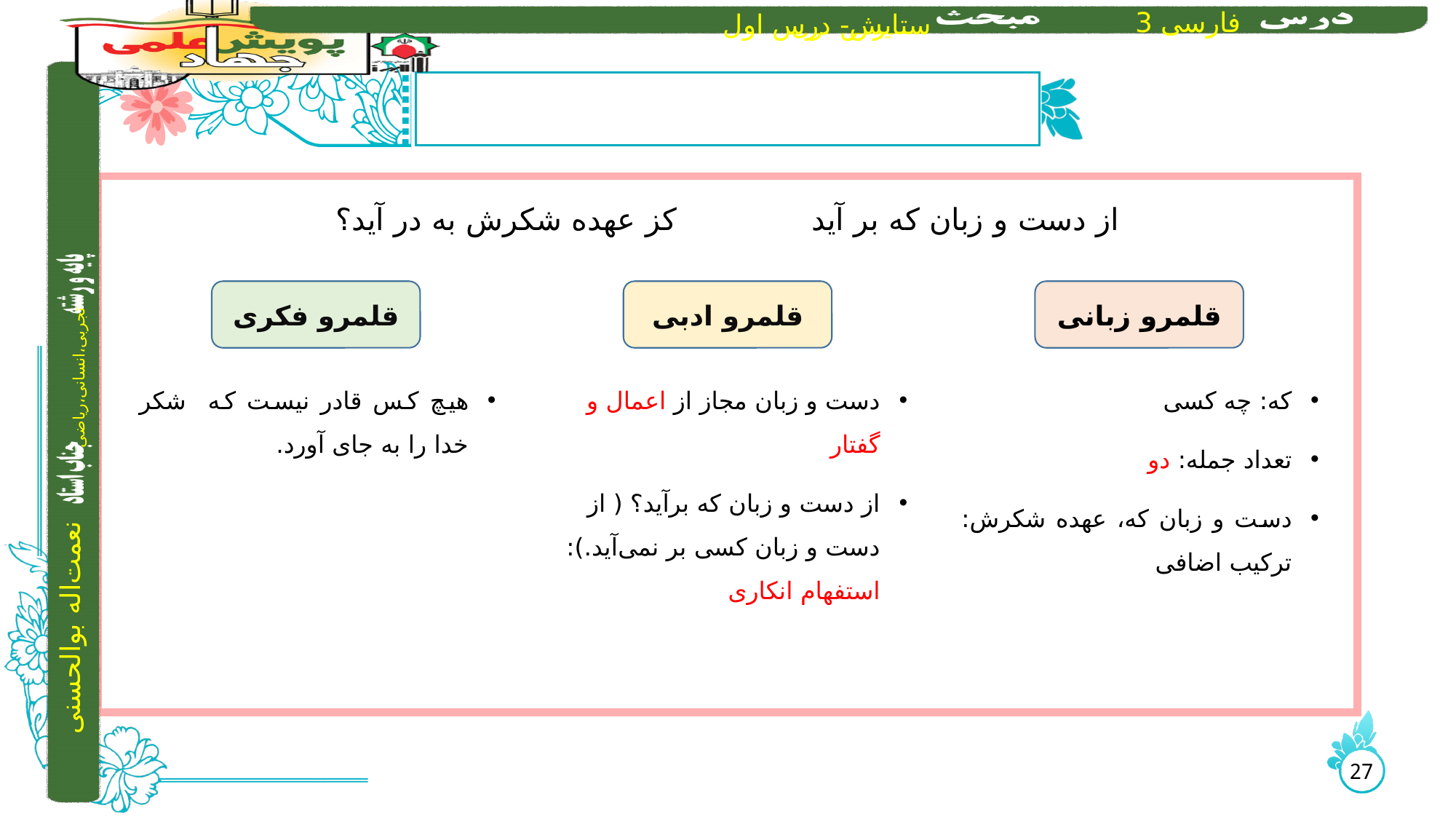

#
 از دست و زبان که بر آید              کز عهده شکرش به در آید؟
هیچ کس قادر نیست که  شکر خدا را به جای آورد.

دست و زبان مجاز از اعمال و گفتار
از دست و زبان که برآید؟ ( از دست و زبان کسی بر نمی‌آید.): استفهام انکاری

که: چه کسی
تعداد جمله: دو
دست و زبان که، عهده شکرش: ترکیب اضافی